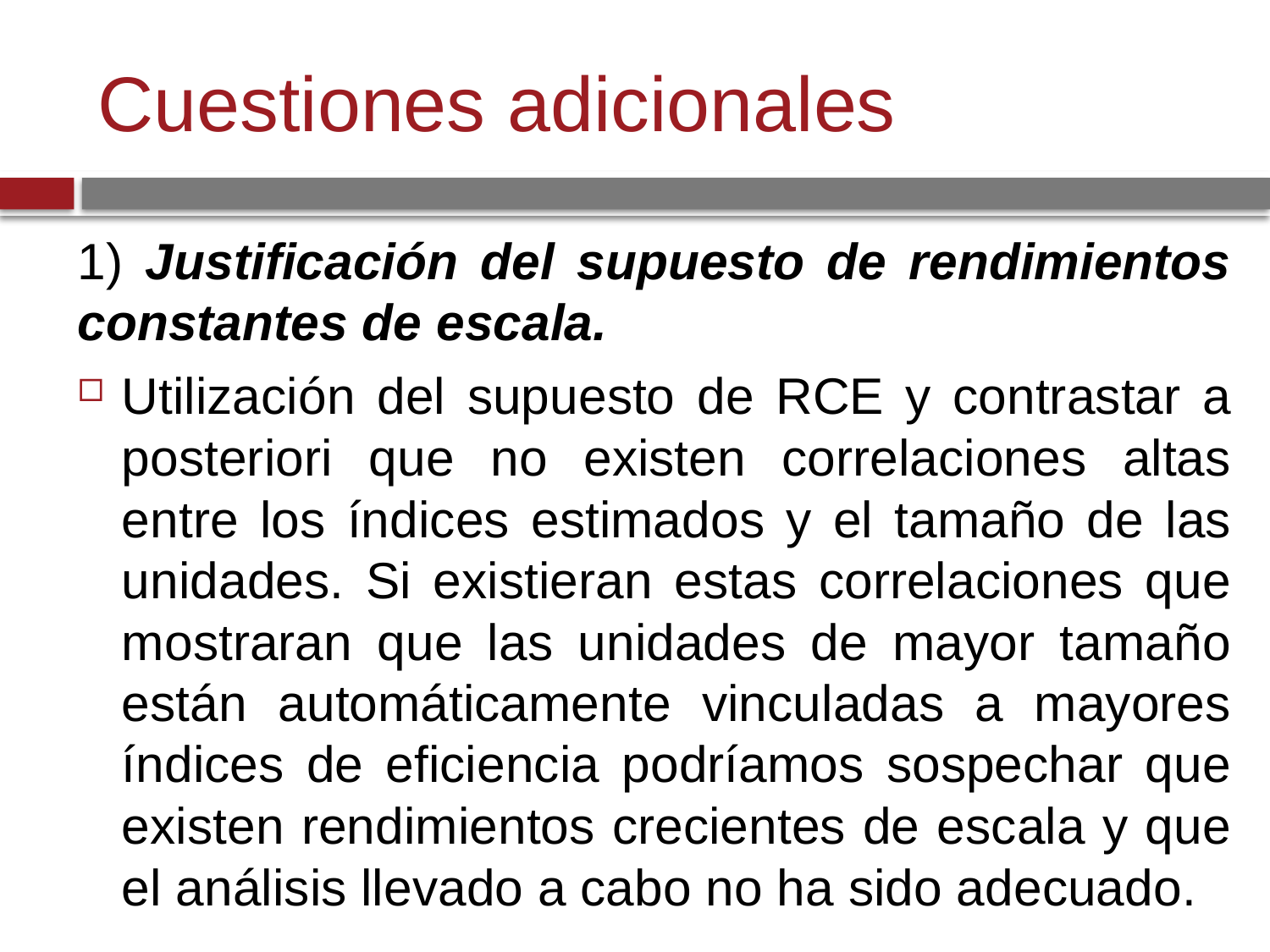

# Cuestiones adicionales
1) Justificación del supuesto de rendimientos constantes de escala.
Utilización del supuesto de RCE y contrastar a posteriori que no existen correlaciones altas entre los índices estimados y el tamaño de las unidades. Si existieran estas correlaciones que mostraran que las unidades de mayor tamaño están automáticamente vinculadas a mayores índices de eficiencia podríamos sospechar que existen rendimientos crecientes de escala y que el análisis llevado a cabo no ha sido adecuado.